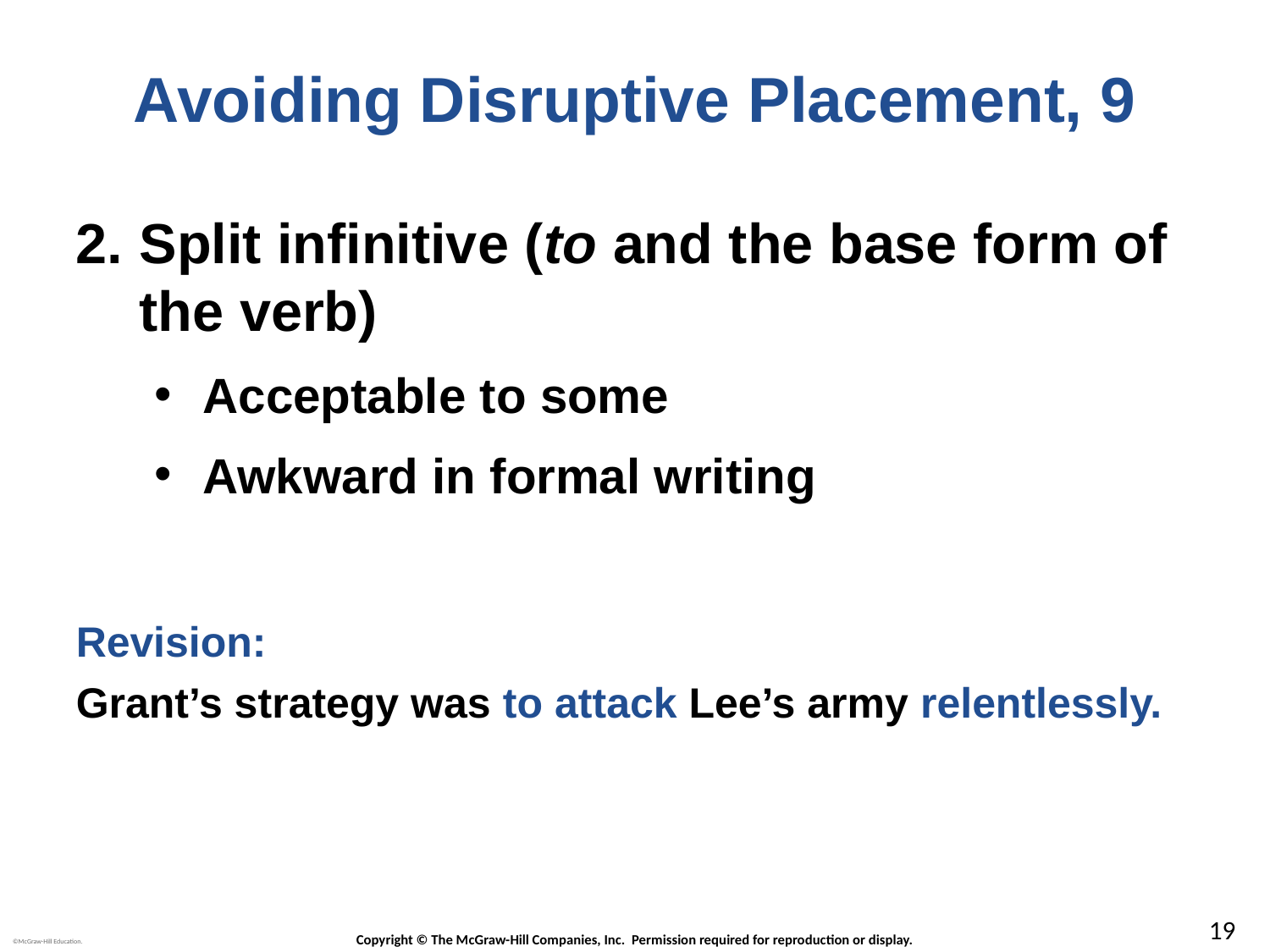

# Avoiding Disruptive Placement, 9
Split infinitive (to and the base form of
the verb)
Acceptable to some
Awkward in formal writing
Revision:
Grant’s strategy was to attack Lee’s army relentlessly.